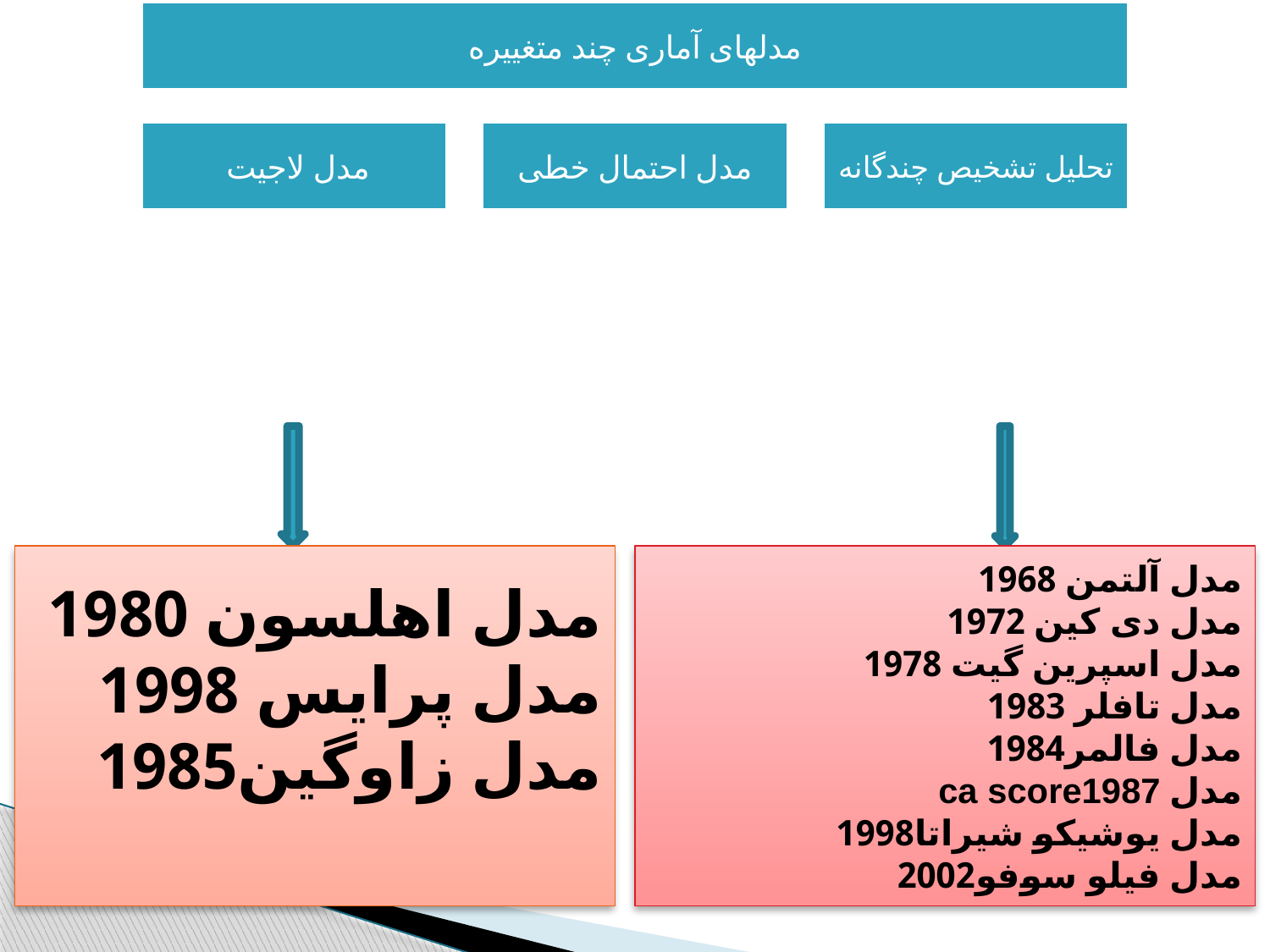

مدلهای آماری چند متغییره
مدل احتمال خطی
تحلیل تشخیص چندگانه

مدل اهلسون 1980
مدل پرایس 1998
مدل زاوگین1985

مدل آلتمن 1968
مدل دی کین 1972
مدل اسپرین گیت 1978
مدل تافلر 1983
مدل فالمر1984
مدل ca score1987
مدل یوشیکو شیراتا1998
مدل فیلو سوفو2002